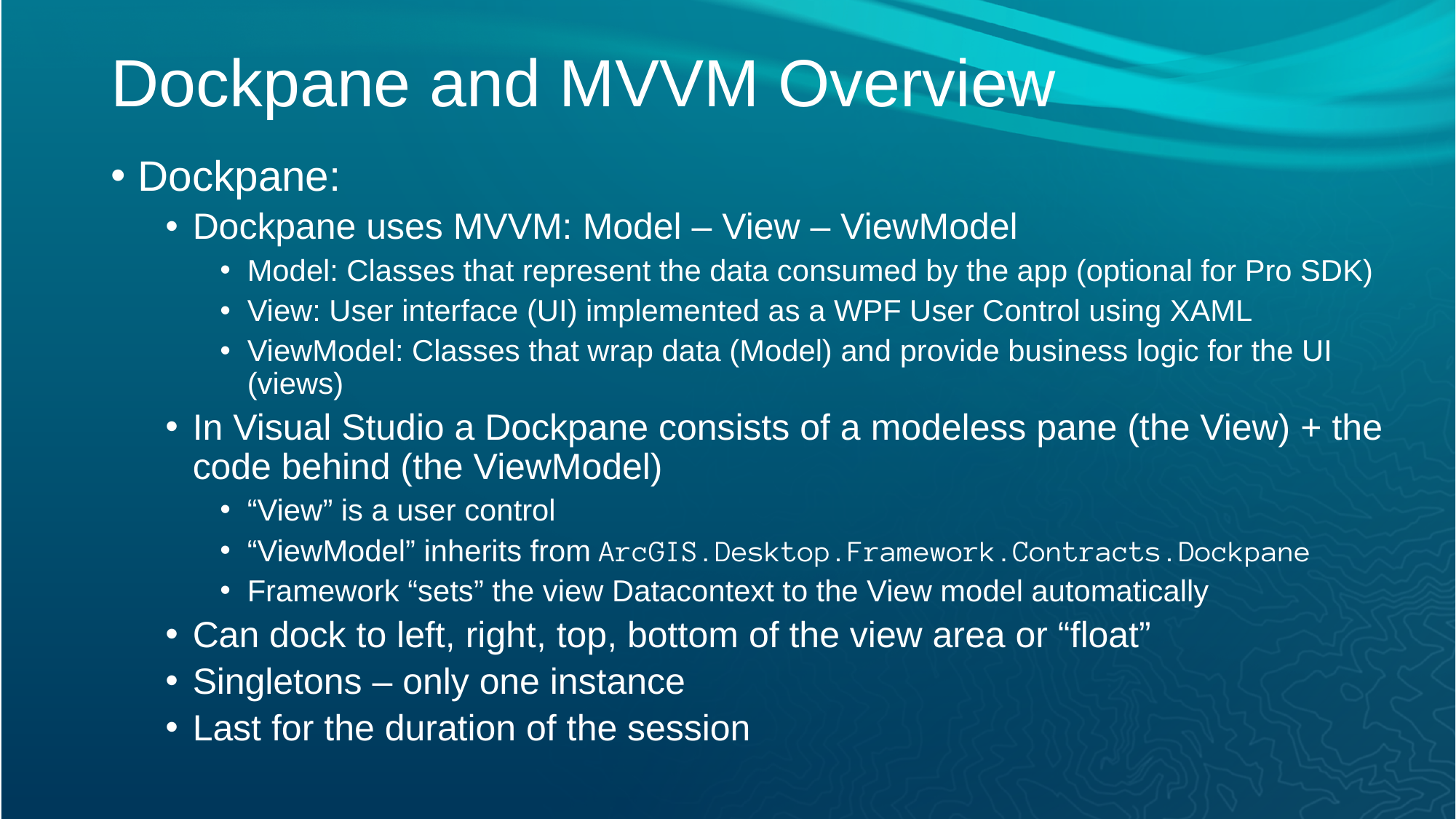

# Dockpane and MVVM Overview
Dockpane:
Dockpane uses MVVM: Model – View – ViewModel
Model: Classes that represent the data consumed by the app (optional for Pro SDK)
View: User interface (UI) implemented as a WPF User Control using XAML
ViewModel: Classes that wrap data (Model) and provide business logic for the UI (views)
In Visual Studio a Dockpane consists of a modeless pane (the View) + the code behind (the ViewModel)
“View” is a user control
“ViewModel” inherits from ArcGIS.Desktop.Framework.Contracts.Dockpane
Framework “sets” the view Datacontext to the View model automatically
Can dock to left, right, top, bottom of the view area or “float”
Singletons – only one instance
Last for the duration of the session